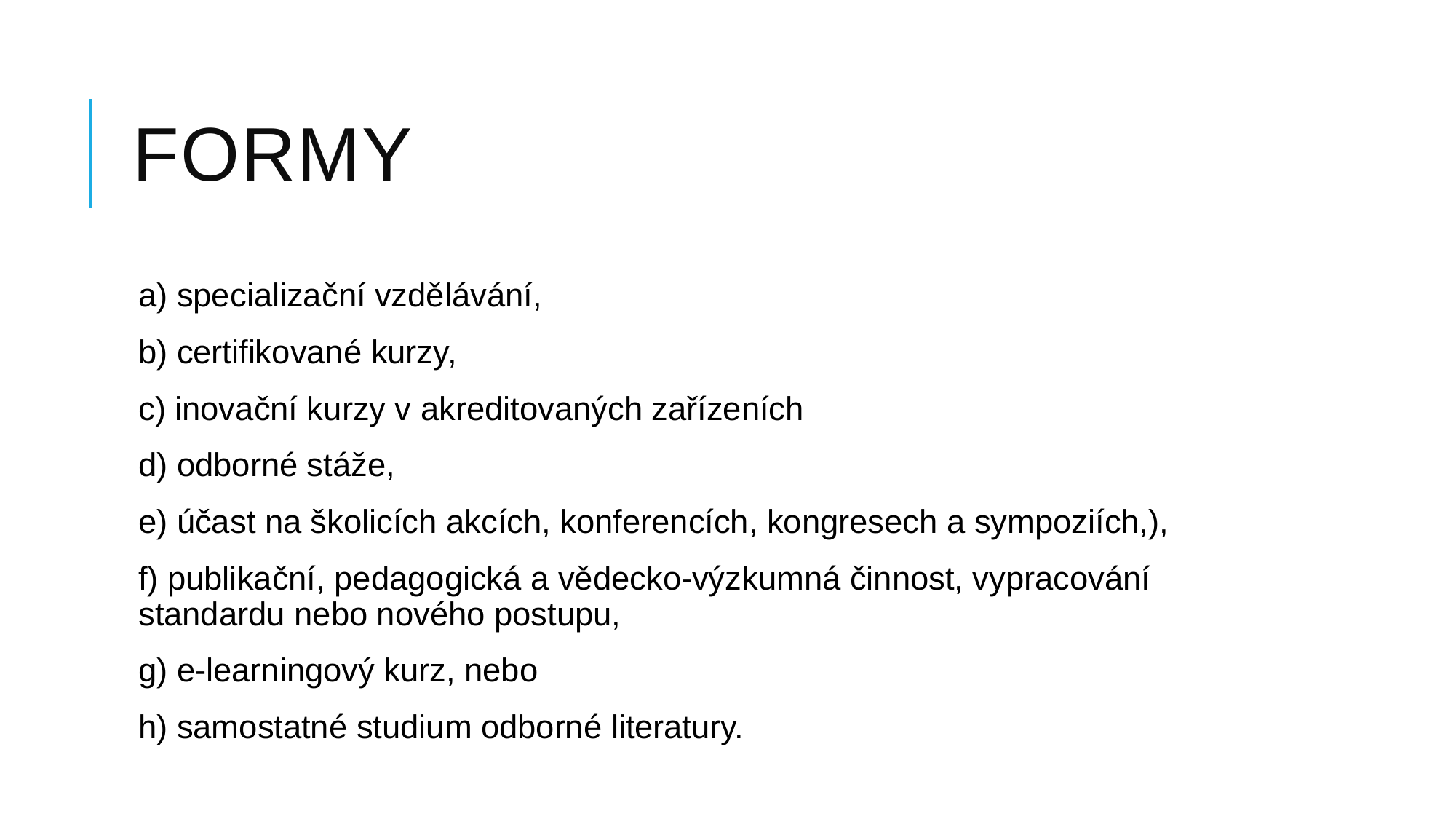

# Formy
a) specializační vzdělávání,
b) certifikované kurzy,
c) inovační kurzy v akreditovaných zařízeních
d) odborné stáže,
e) účast na školicích akcích, konferencích, kongresech a sympoziích,),
f) publikační, pedagogická a vědecko-výzkumná činnost, vypracování standardu nebo nového postupu,
g) e-learningový kurz, nebo
h) samostatné studium odborné literatury.